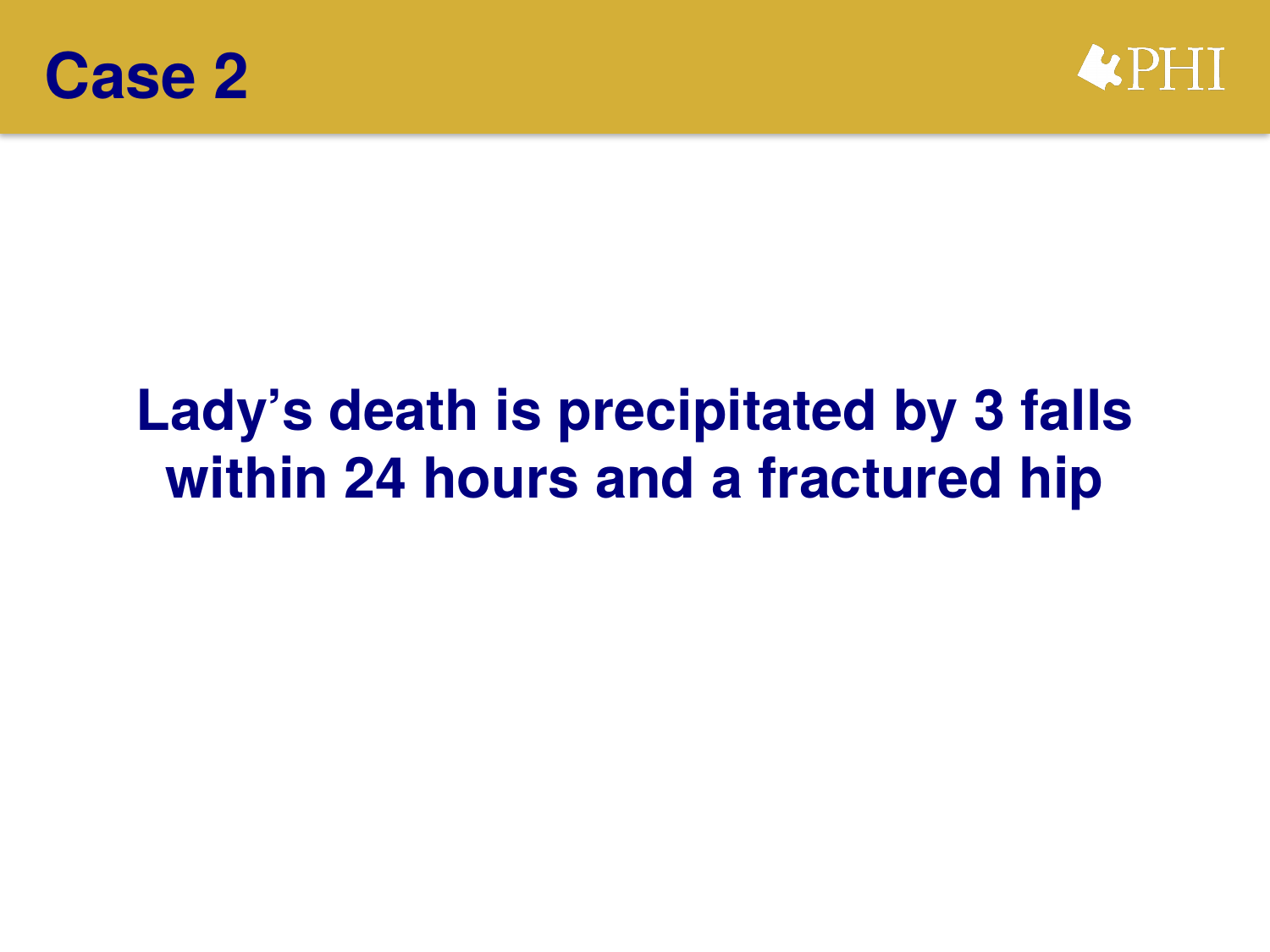

# Case 2
Lady’s death is precipitated by 3 falls within 24 hours and a fractured hip